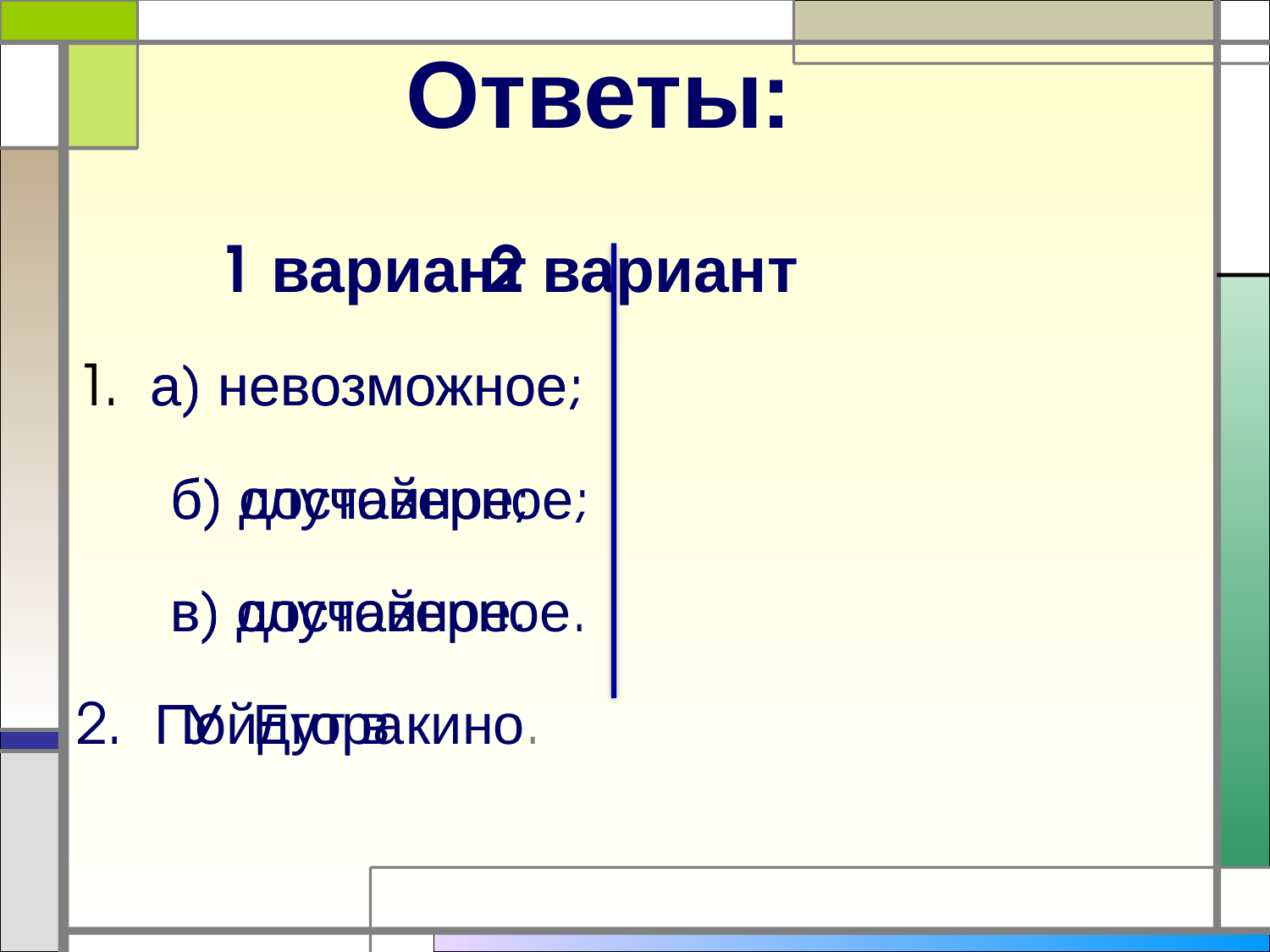

# Ответы:
        1 вариант
а) невозможное;
      б) случайное;
      в) достоверное.
2.    У  Егора.

 2 вариант
а) невозможное;
      б) достоверное;
      в) случайное.
2.  Пойдут в кино.